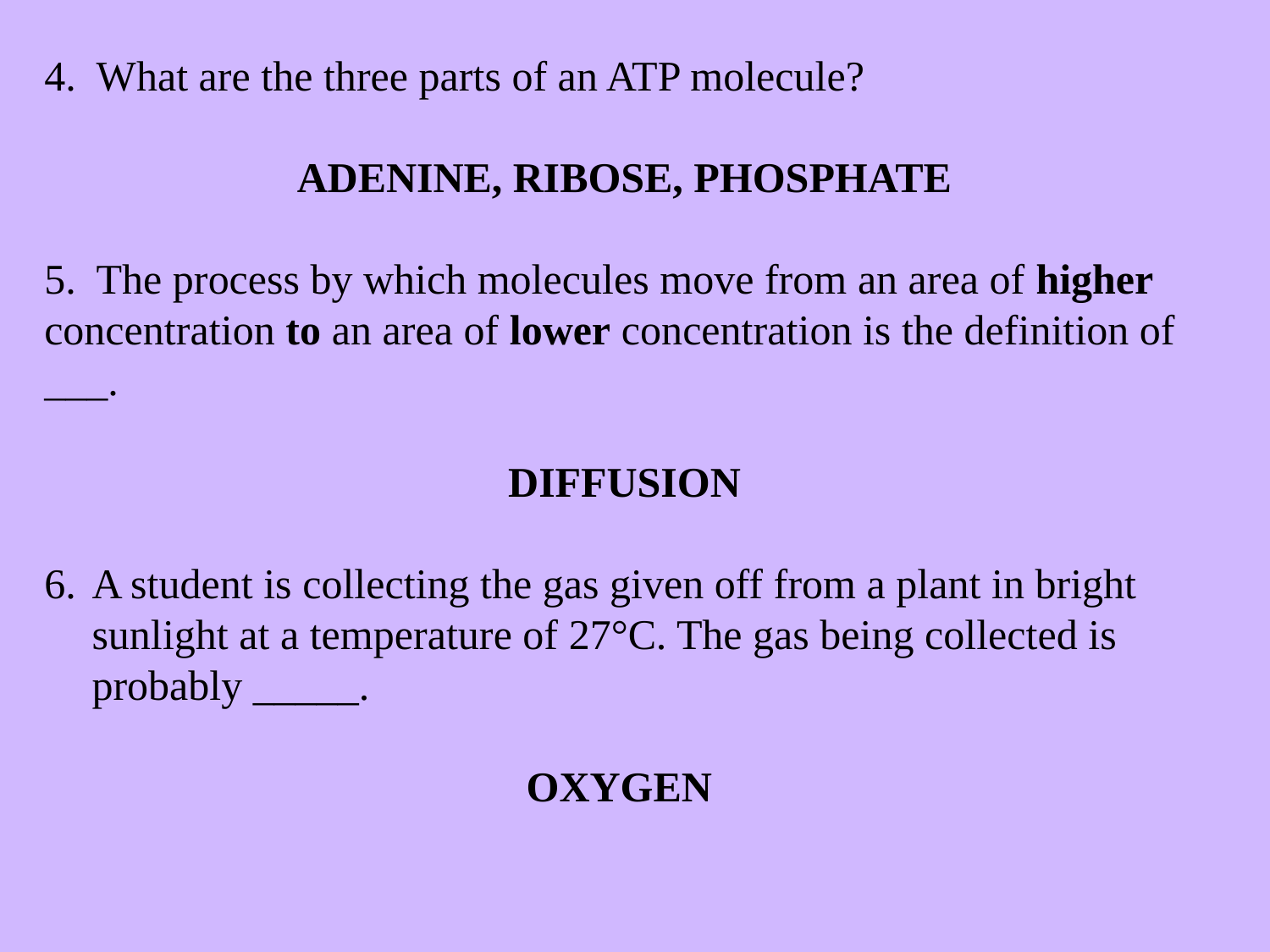

4.  What are the three parts of an ATP molecule?

 ADENINE, RIBOSE, PHOSPHATE

5.  The process by which molecules move from an area of higher concentration to an area of lower concentration is the definition of ___.

 DIFFUSION

A student is collecting the gas given off from a plant in bright sunlight at a temperature of 27°C. The gas being collected is probably _____.

OXYGEN